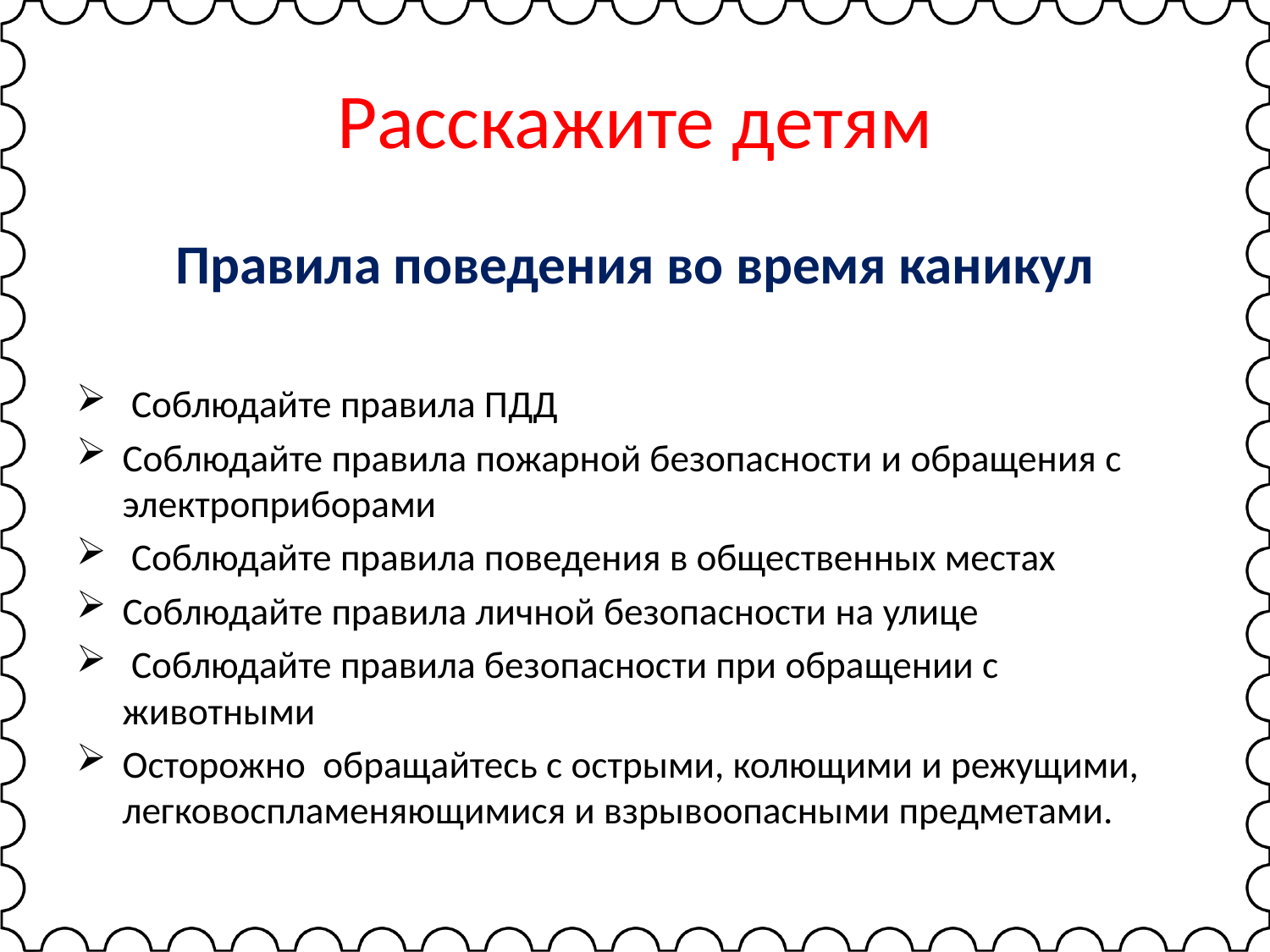

# Расскажите детям
Правила поведения во время каникул

 Соблюдайте правила ПДД
Соблюдайте правила пожарной безопасности и обращения с электроприборами
 Соблюдайте правила поведения в общественных местах
Соблюдайте правила личной безопасности на улице
 Соблюдайте правила безопасности при обращении с животными
Осторожно  обращайтесь с острыми, колющими и режущими, легковоспламеняющимися и взрывоопасными предметами.